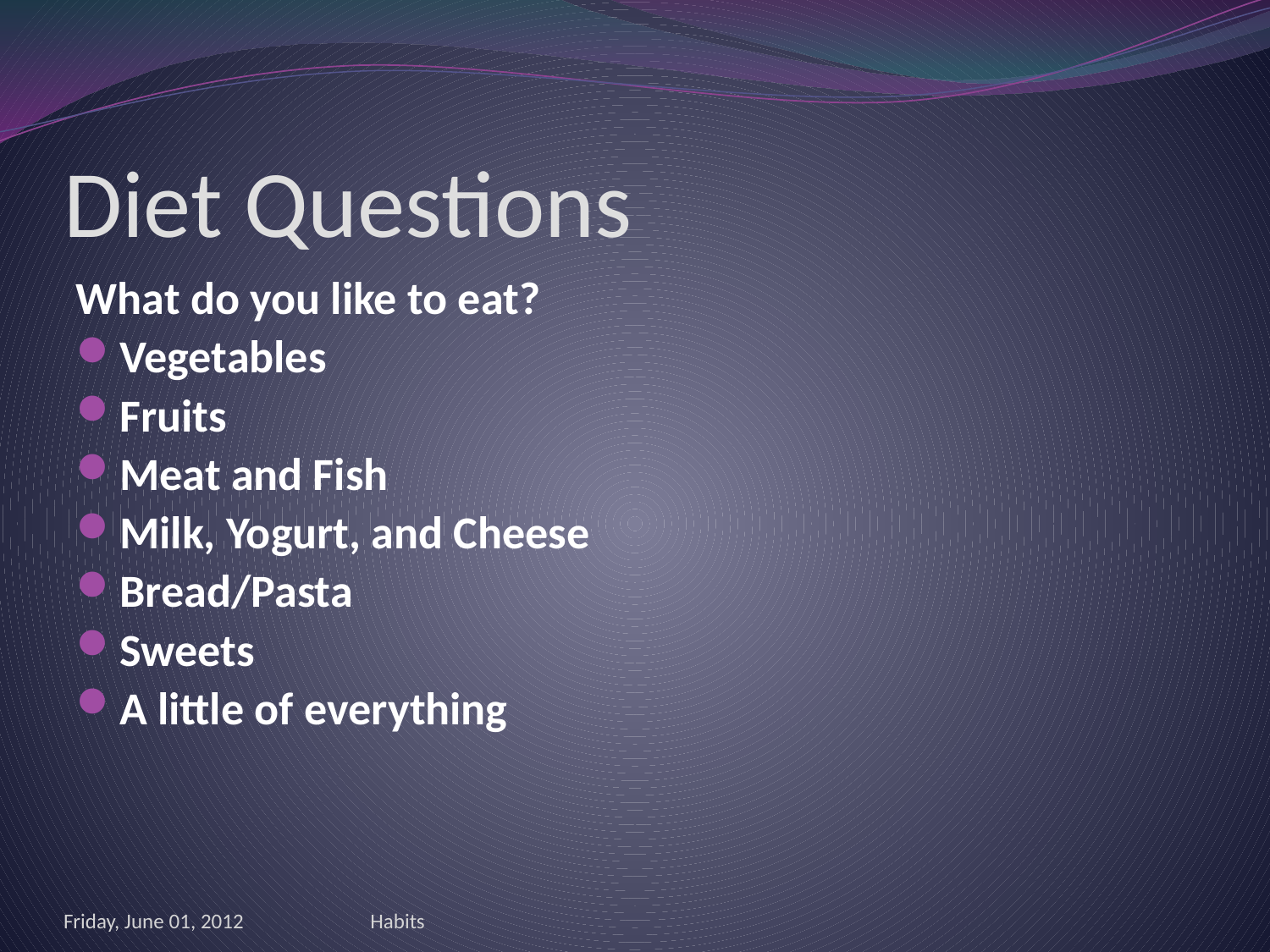

# Diet Questions
What do you like to eat?
Vegetables
Fruits
Meat and Fish
Milk, Yogurt, and Cheese
Bread/Pasta
Sweets
A little of everything

Friday, June 01, 2012
Habits